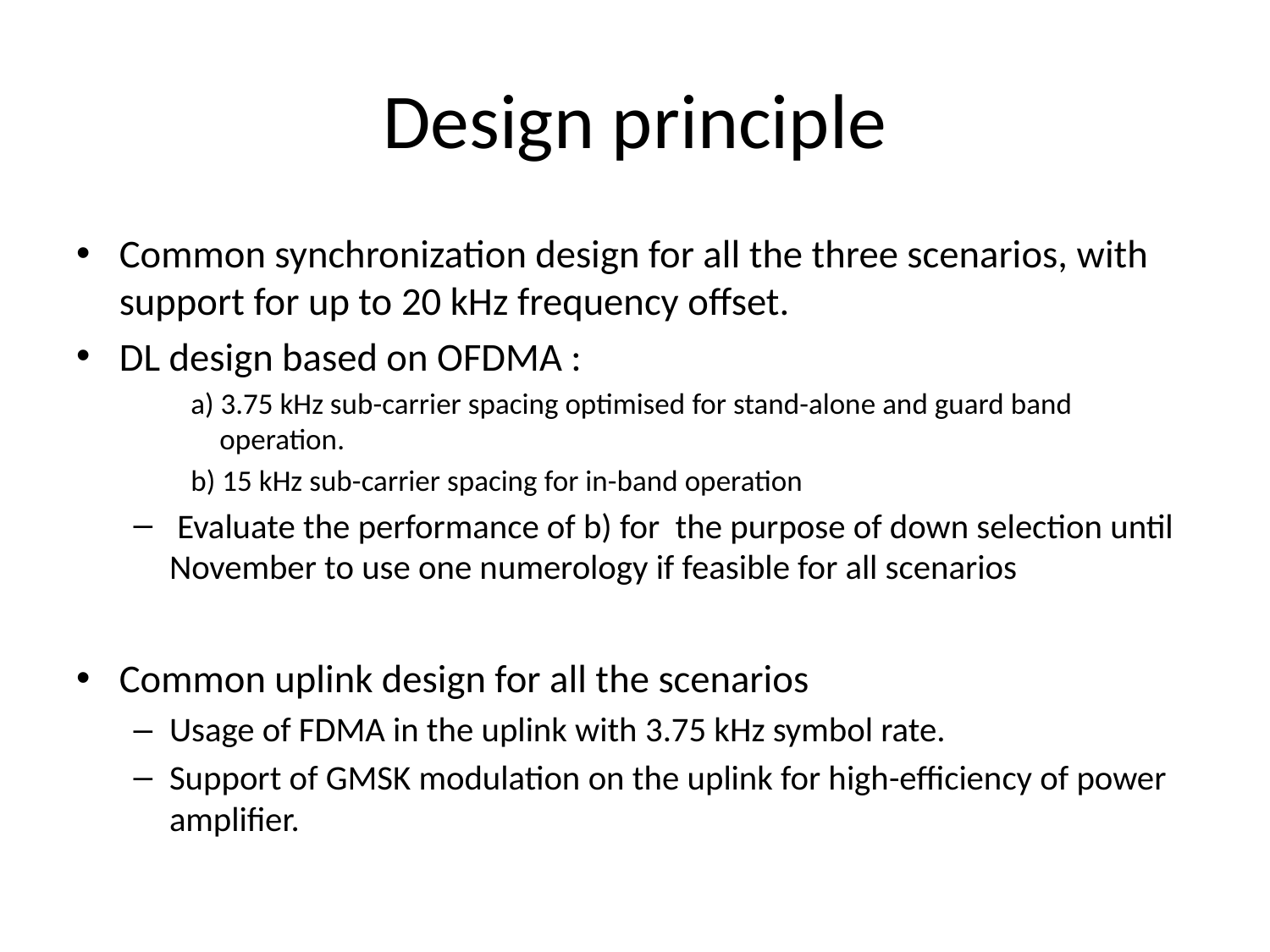

# Design principle
Common synchronization design for all the three scenarios, with support for up to 20 kHz frequency offset.
DL design based on OFDMA :
a) 3.75 kHz sub-carrier spacing optimised for stand-alone and guard band operation.
b) 15 kHz sub-carrier spacing for in-band operation
 Evaluate the performance of b) for  the purpose of down selection until November to use one numerology if feasible for all scenarios

Common uplink design for all the scenarios
Usage of FDMA in the uplink with 3.75 kHz symbol rate.
Support of GMSK modulation on the uplink for high-efficiency of power amplifier.